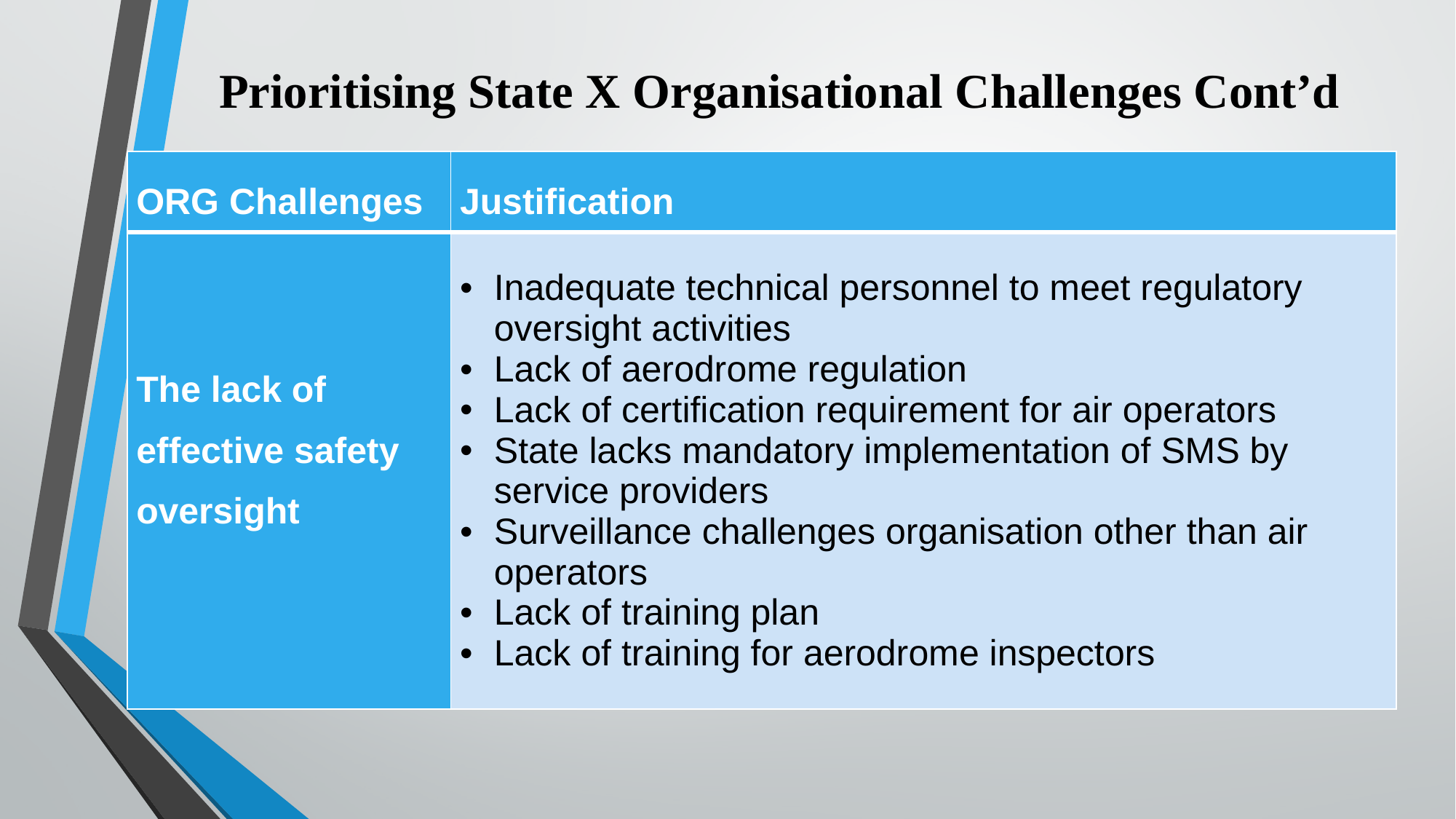

# Prioritising State X Organisational Challenges Cont’d
| ORG Challenges | Justification |
| --- | --- |
| The lack of effective safety oversight | Inadequate technical personnel to meet regulatory oversight activities Lack of aerodrome regulation Lack of certification requirement for air operators State lacks mandatory implementation of SMS by service providers Surveillance challenges organisation other than air operators Lack of training plan Lack of training for aerodrome inspectors |